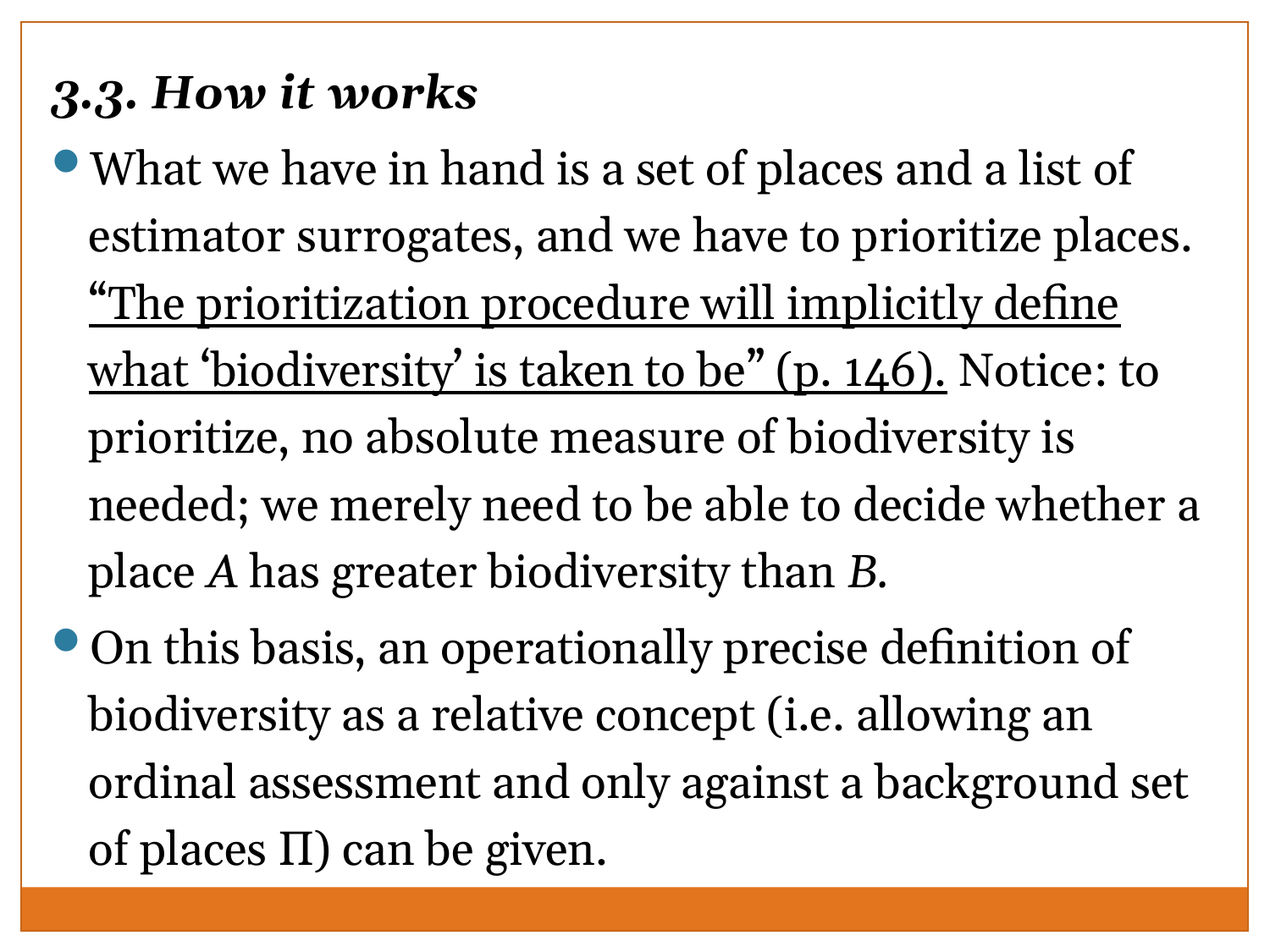

3.3. How it works
What we have in hand is a set of places and a list of estimator surrogates, and we have to prioritize places. “The prioritization procedure will implicitly define what ‘biodiversity’ is taken to be” (p. 146). Notice: to prioritize, no absolute measure of biodiversity is needed; we merely need to be able to decide whether a place A has greater biodiversity than B.
On this basis, an operationally precise definition of biodiversity as a relative concept (i.e. allowing an ordinal assessment and only against a background set of places Π) can be given.